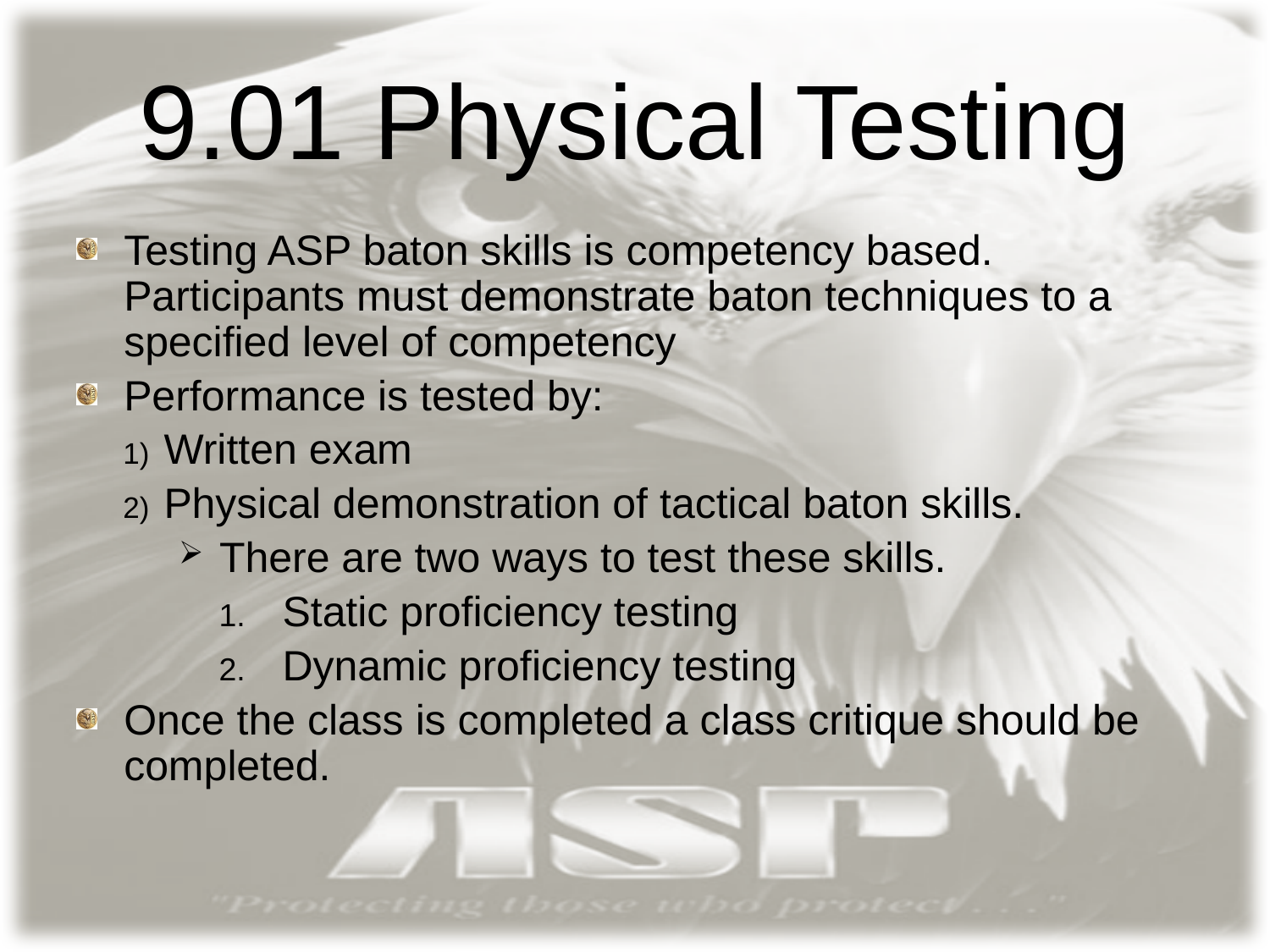

# 9.01 Physical Testing
Testing ASP baton skills is competency based. Participants must demonstrate baton techniques to a specified level of competency
Performance is tested by:
Written exam
Physical demonstration of tactical baton skills.
There are two ways to test these skills.
Static proficiency testing
Dynamic proficiency testing
Once the class is completed a class critique should be completed.